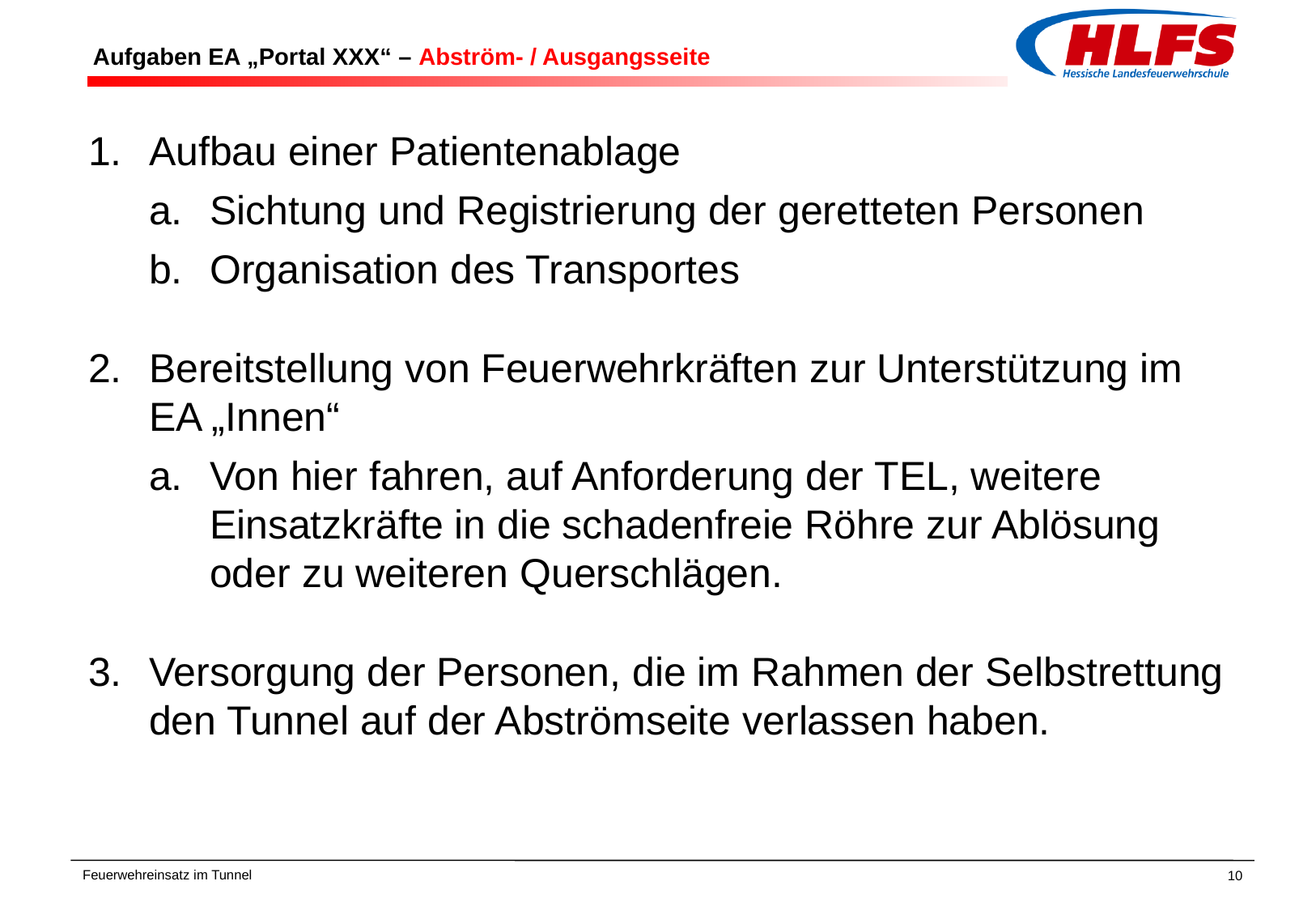

# Aufgaben EA „Portal XXX“ – Abström- / Ausgangsseite
Aufbau einer Patientenablage
Sichtung und Registrierung der geretteten Personen
Organisation des Transportes
Bereitstellung von Feuerwehrkräften zur Unterstützung im EA „Innen“
Von hier fahren, auf Anforderung der TEL, weitere Einsatzkräfte in die schadenfreie Röhre zur Ablösung oder zu weiteren Querschlägen.
Versorgung der Personen, die im Rahmen der Selbstrettung den Tunnel auf der Abströmseite verlassen haben.
Feuerwehreinsatz im Tunnel
10